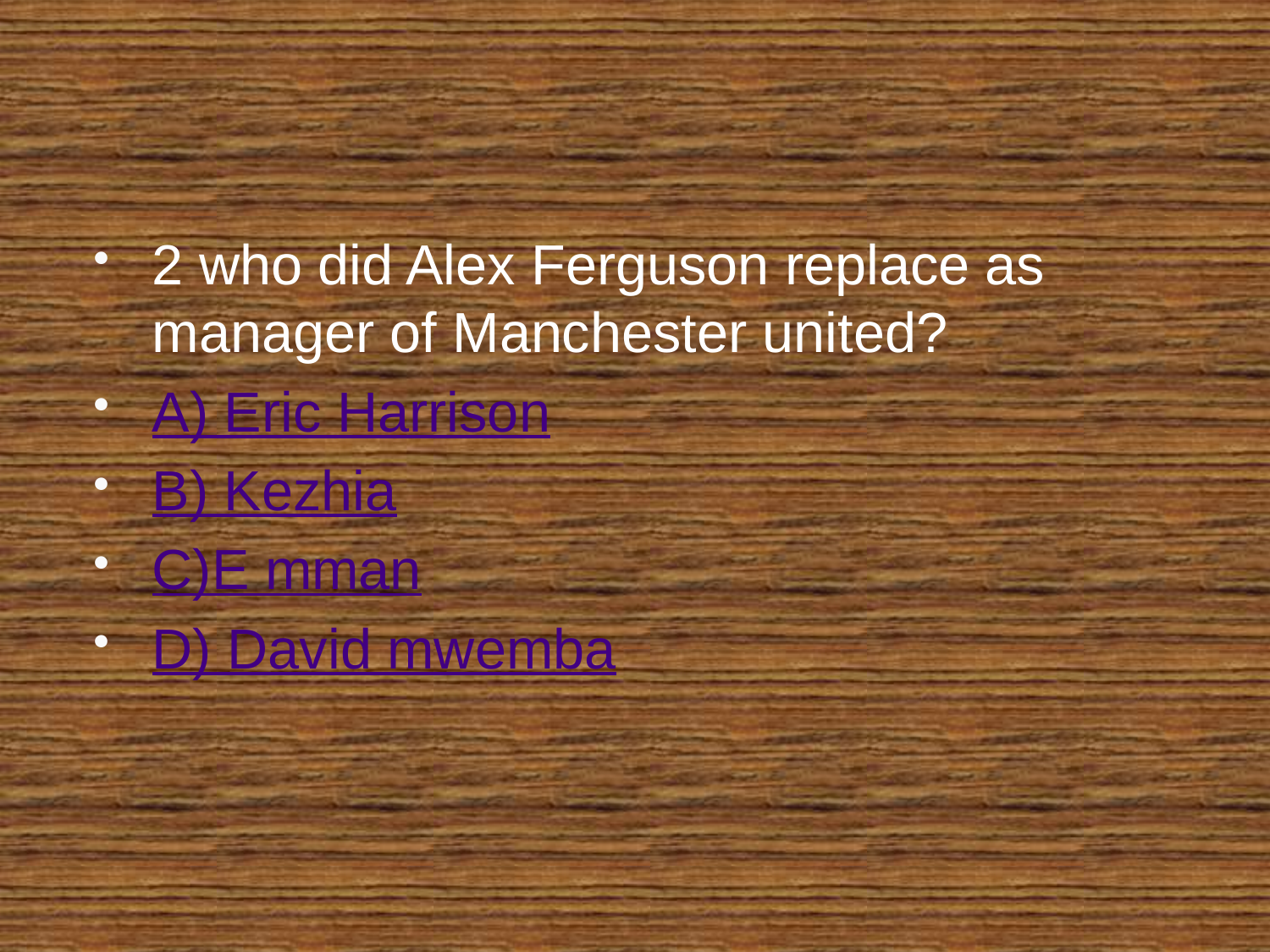

2 who did Alex Ferguson replace as manager of Manchester united?
A) Eric Harrison
B) Kezhia
C)E mman
D) David mwemba